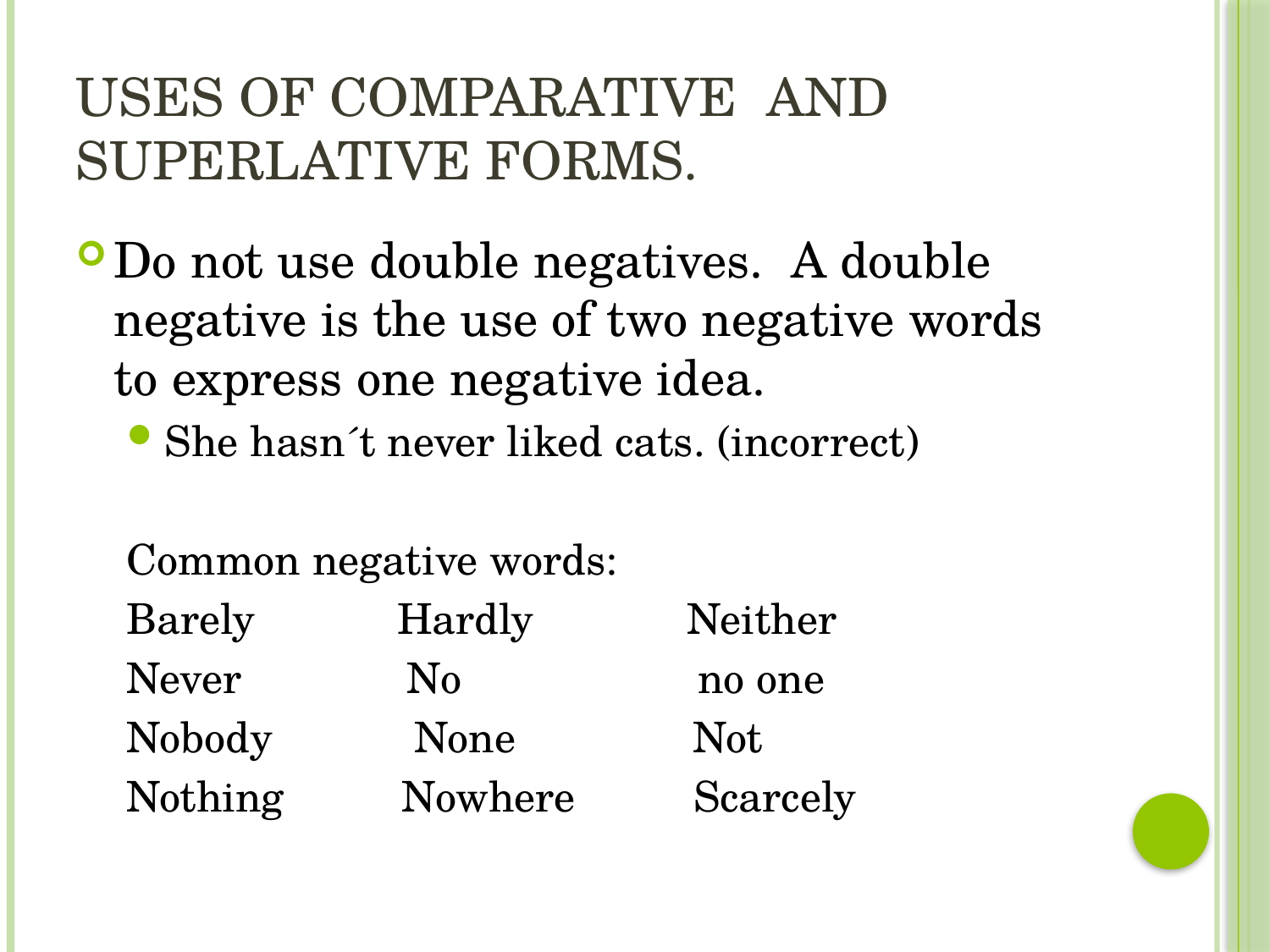

# Uses of Comparative  and Superlative forms.
Do not use double negatives.  A double negative is the use of two negative words to express one negative idea.
She hasn´t never liked cats. (incorrect)

Common negative words:
Barely            Hardly             Neither
Never              No                    no one
Nobody            None               Not
Nothing          Nowhere          Scarcely